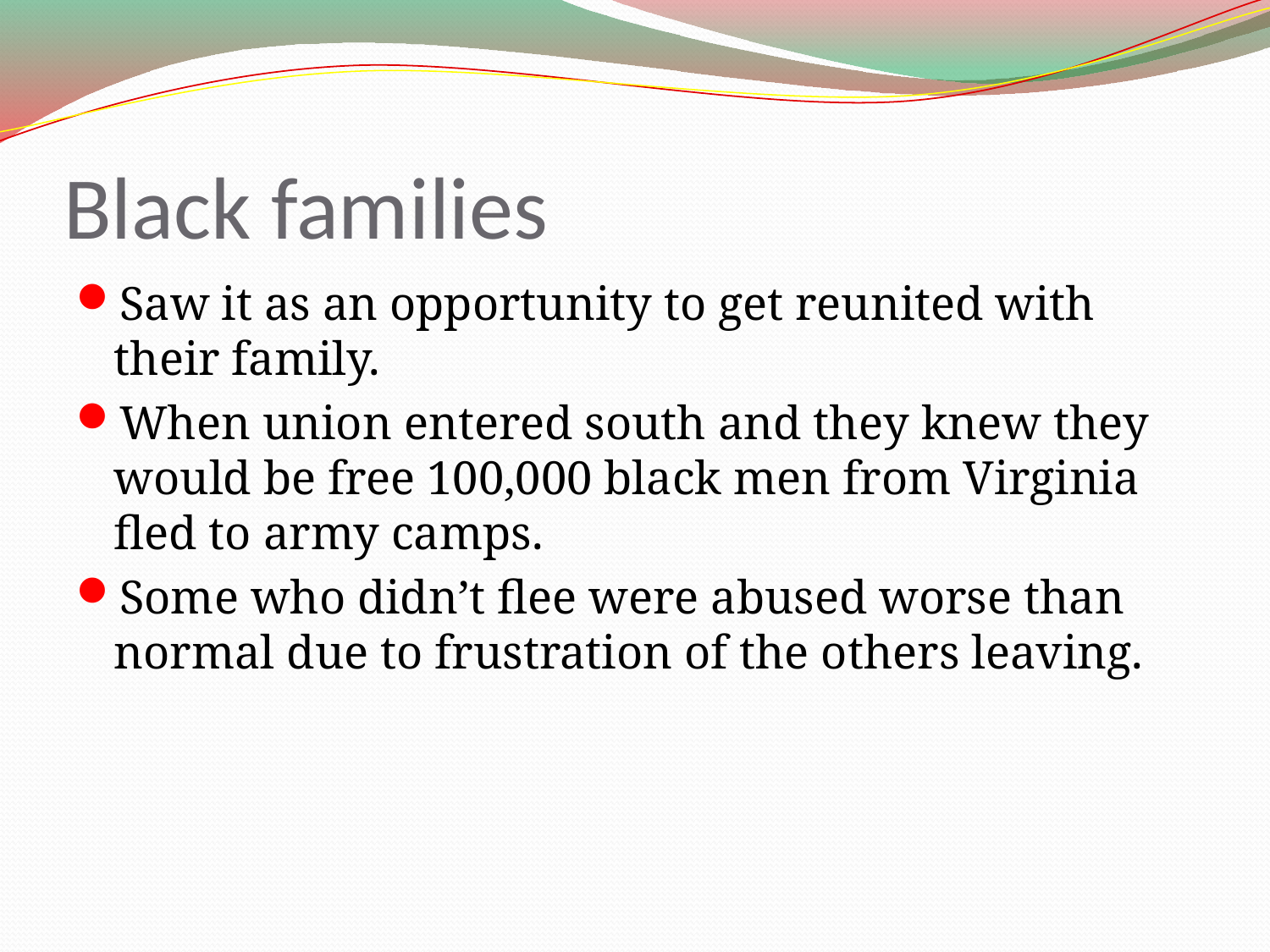

# Black families
Saw it as an opportunity to get reunited with their family.
When union entered south and they knew they would be free 100,000 black men from Virginia fled to army camps.
Some who didn’t flee were abused worse than normal due to frustration of the others leaving.